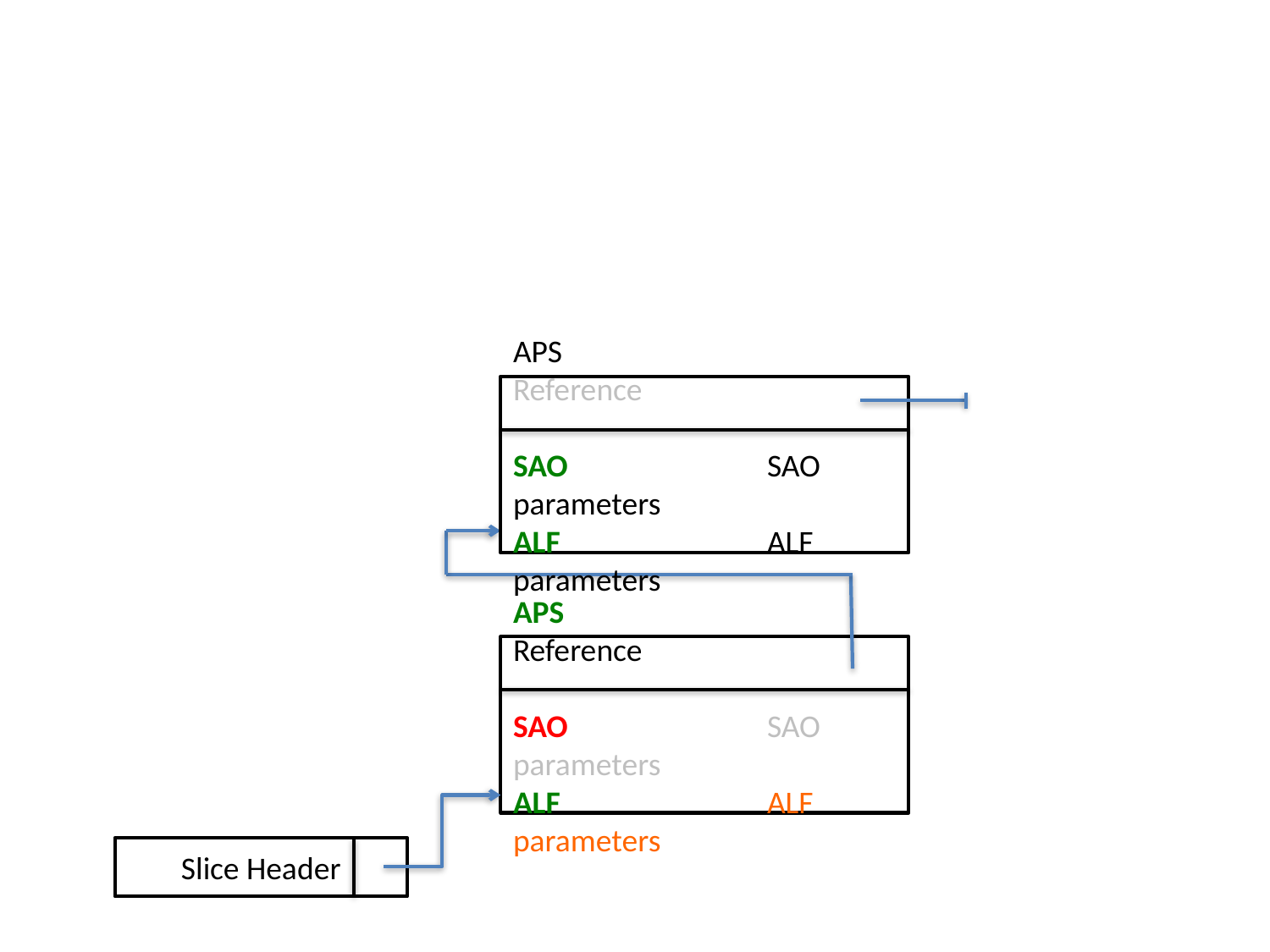

APS 		Reference
SAO		SAO parameters
ALF		ALF parameters
APS 		Reference
SAO		SAO parameters
ALF		ALF parameters
Slice Header